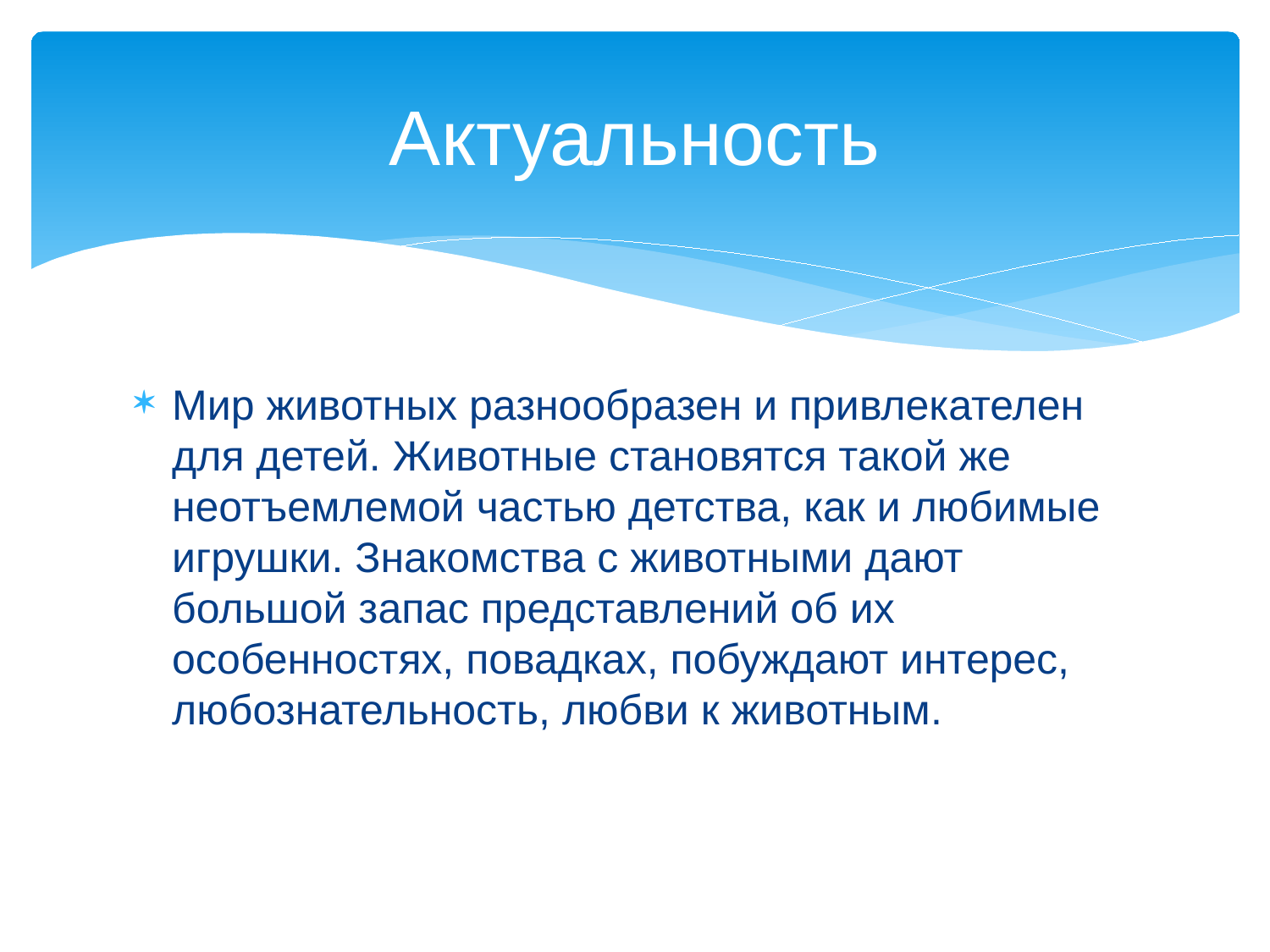

# Актуальность
Мир животных разнообразен и привлекателен для детей. Животные становятся такой же неотъемлемой частью детства, как и любимые игрушки. Знакомства с животными дают большой запас представлений об их особенностях, повадках, побуждают интерес, любознательность, любви к животным.